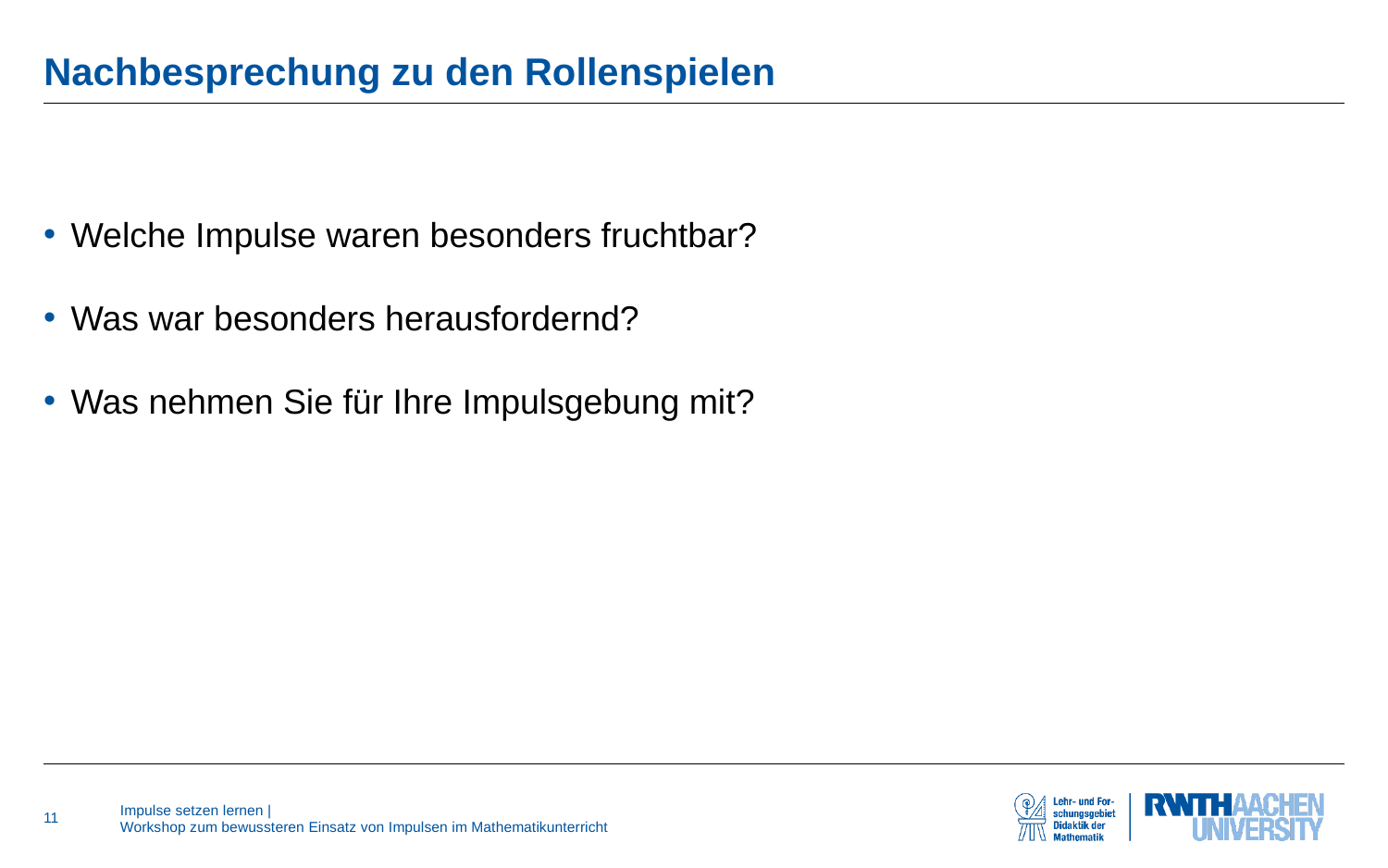

# Nachbesprechung zu den Rollenspielen
Welche Impulse waren besonders fruchtbar?

Was war besonders herausfordernd?

Was nehmen Sie für Ihre Impulsgebung mit?